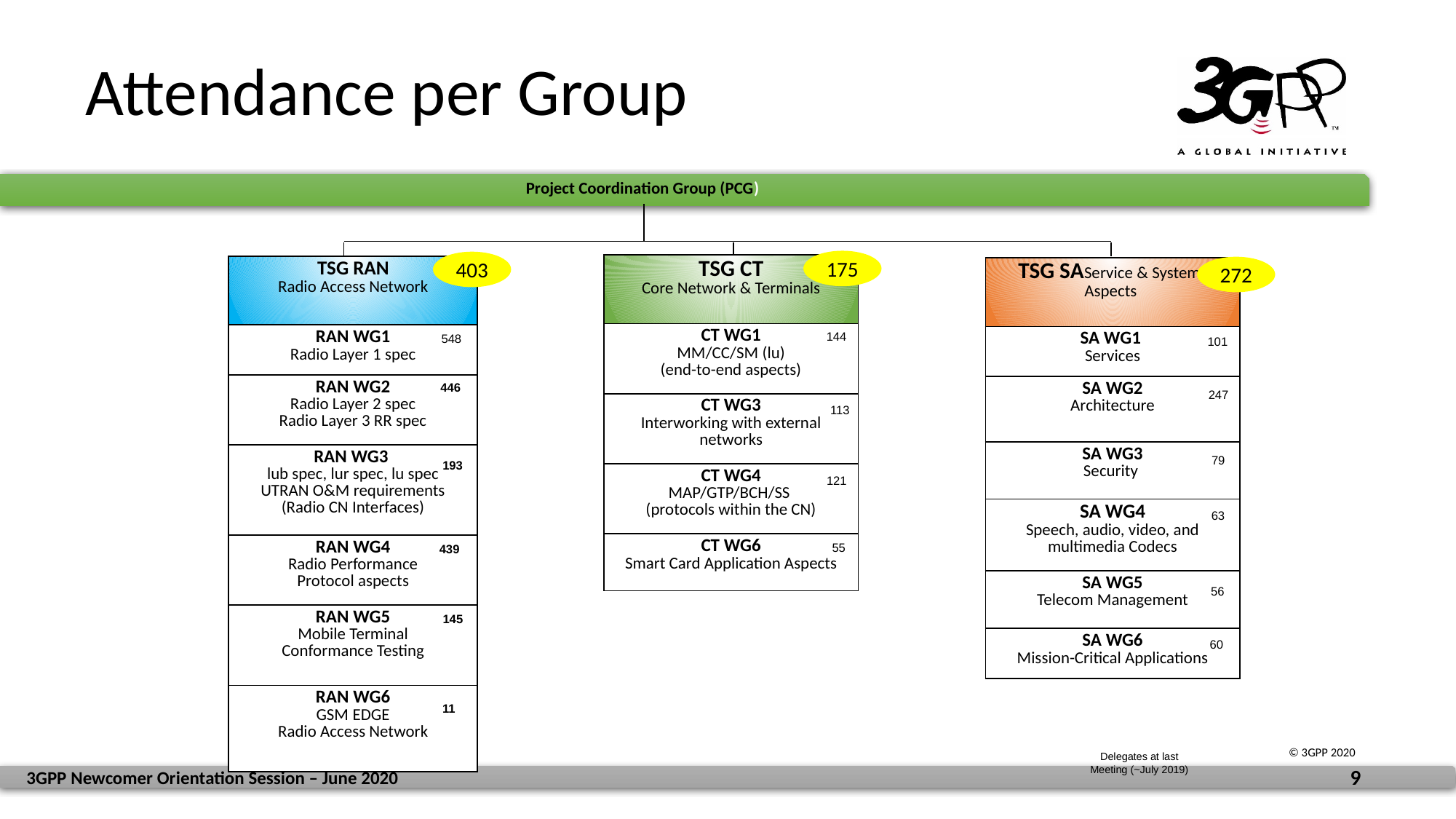

# Attendance per Group
Project Coordination Group (PCG)
175
403
| TSG CT Core Network & Terminals |
| --- |
| CT WG1 MM/CC/SM (lu) (end-to-end aspects) |
| CT WG3 Interworking with external networks |
| CT WG4 MAP/GTP/BCH/SS  (protocols within the CN) |
| CT WG6 Smart Card Application Aspects |

| TSG RAN Radio Access Network |
| --- |
| RAN WG1 Radio Layer 1 spec |
| RAN WG2 Radio Layer 2 spec Radio Layer 3 RR spec |
| RAN WG3  lub spec, lur spec, lu spec UTRAN O&M requirements (Radio CN Interfaces) |
| RAN WG4 Radio Performance Protocol aspects |
| RAN WG5 Mobile Terminal Conformance Testing |
| RAN WG6 GSM EDGE Radio Access Network |
272

| TSG SA Service & Systems Aspects |
| --- |
| SA WG1  Services |
| SA WG2 Architecture |
| SA WG3 Security |
| SA WG4 Speech, audio, video, and multimedia Codecs |
| SA WG5 Telecom Management |
| SA WG6 Mission-Critical Applications |
144

548

101

446

247

113

79

193

121

63

55
439

56

145

60

11

Delegates at last
Meeting (~July 2019)